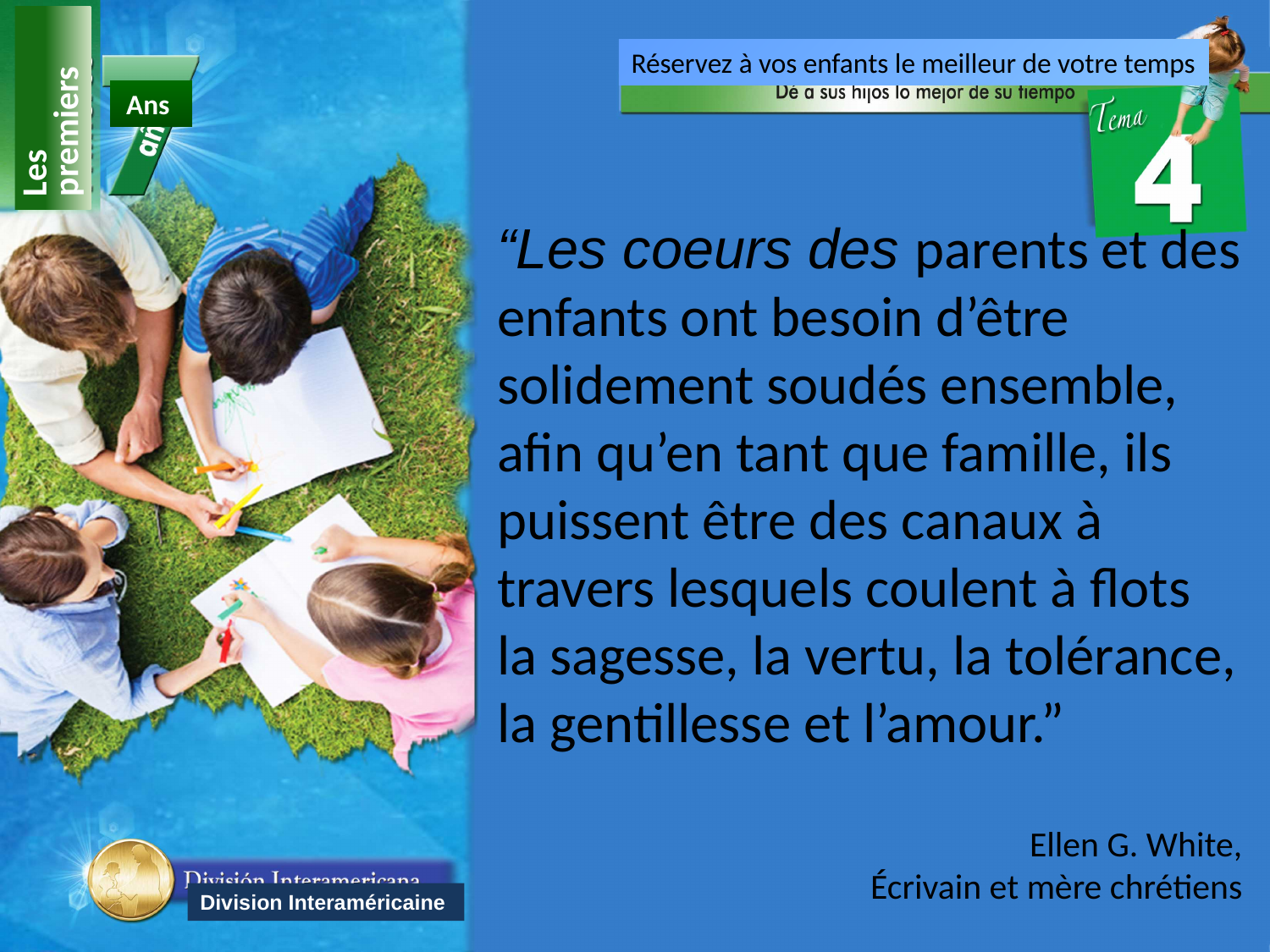

Réservez à vos enfants le meilleur de votre temps
Les premiers
Ans
“Les coeurs des parents et des enfants ont besoin d’être solidement soudés ensemble, afin qu’en tant que famille, ils puissent être des canaux à travers lesquels coulent à flots la sagesse, la vertu, la tolérance, la gentillesse et l’amour.”

Ellen G. White,
Écrivain et mère chrétiens
Division Interaméricaine